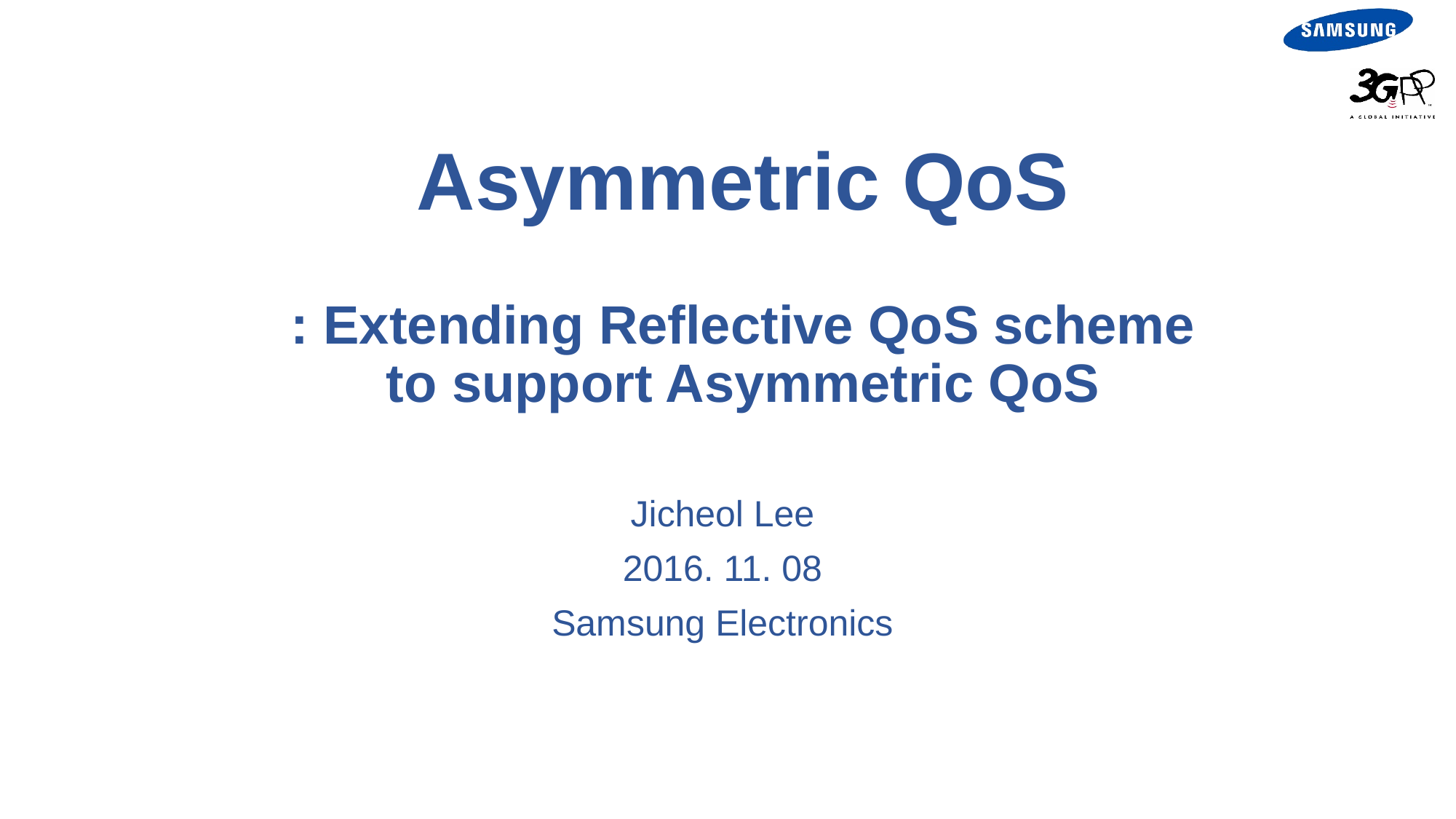

# Asymmetric QoS : Extending Reflective QoS scheme to support Asymmetric QoS
Jicheol Lee
2016. 11. 08
Samsung Electronics